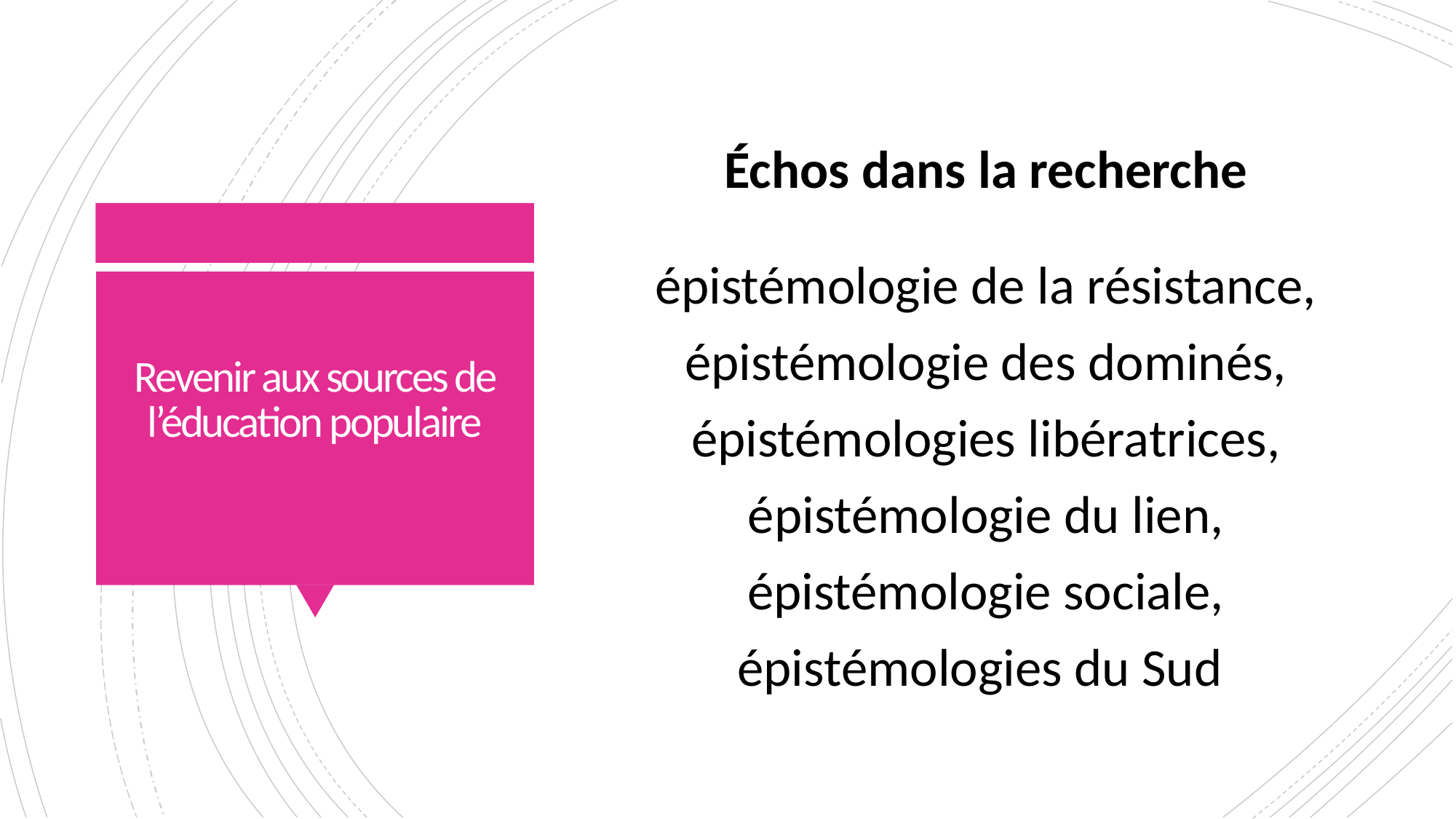

Échos dans la recherche

épistémologie de la résistance, épistémologie des dominés, épistémologies libératrices, épistémologie du lien, épistémologie sociale, épistémologies du Sud
# Revenir aux sources de l’éducation populaire